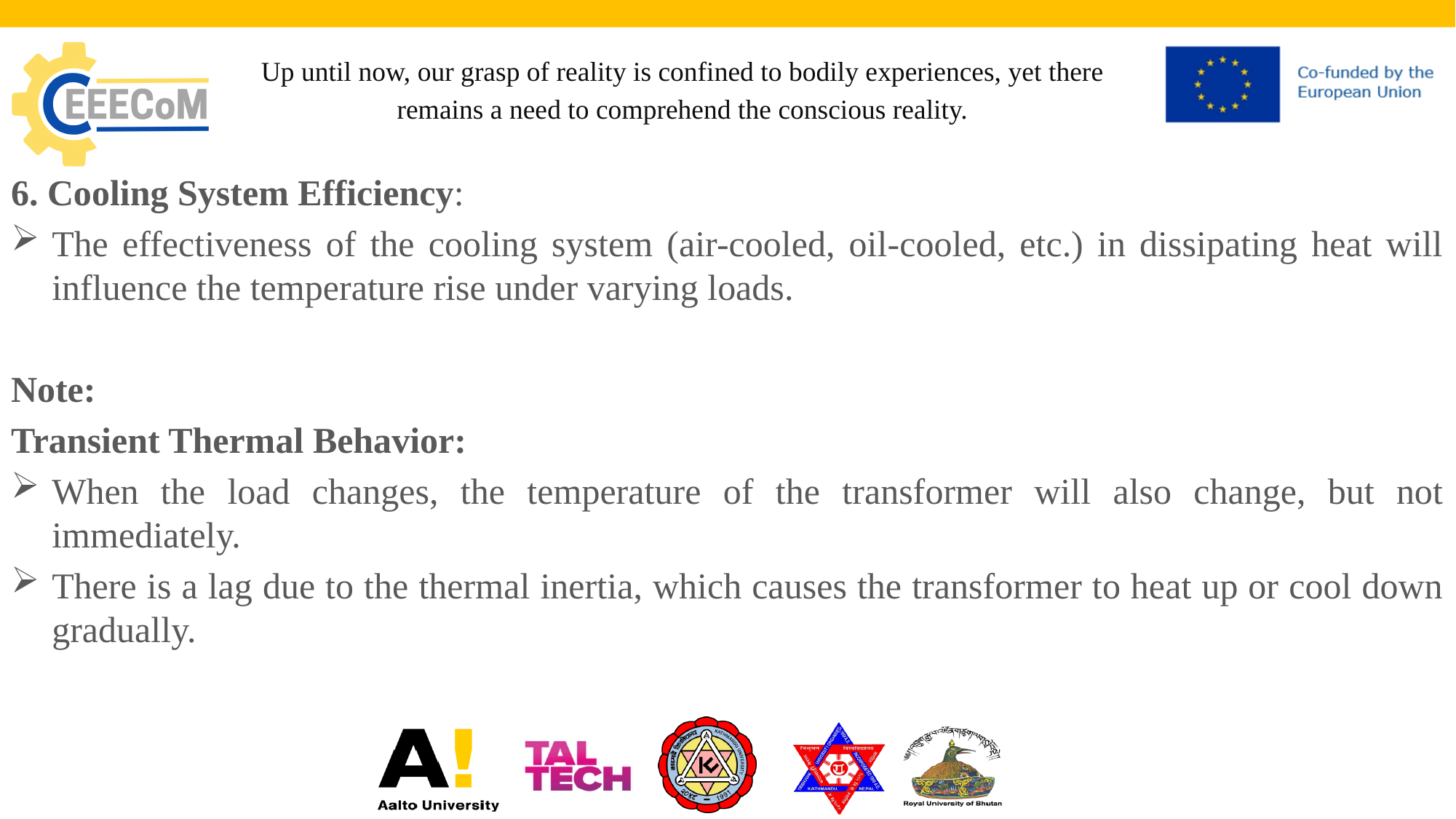

# Up until now, our grasp of reality is confined to bodily experiences, yet there remains a need to comprehend the conscious reality.
6. Cooling System Efficiency:
The effectiveness of the cooling system (air-cooled, oil-cooled, etc.) in dissipating heat will influence the temperature rise under varying loads.

Note:
Transient Thermal Behavior:
When the load changes, the temperature of the transformer will also change, but not immediately.
There is a lag due to the thermal inertia, which causes the transformer to heat up or cool down gradually.